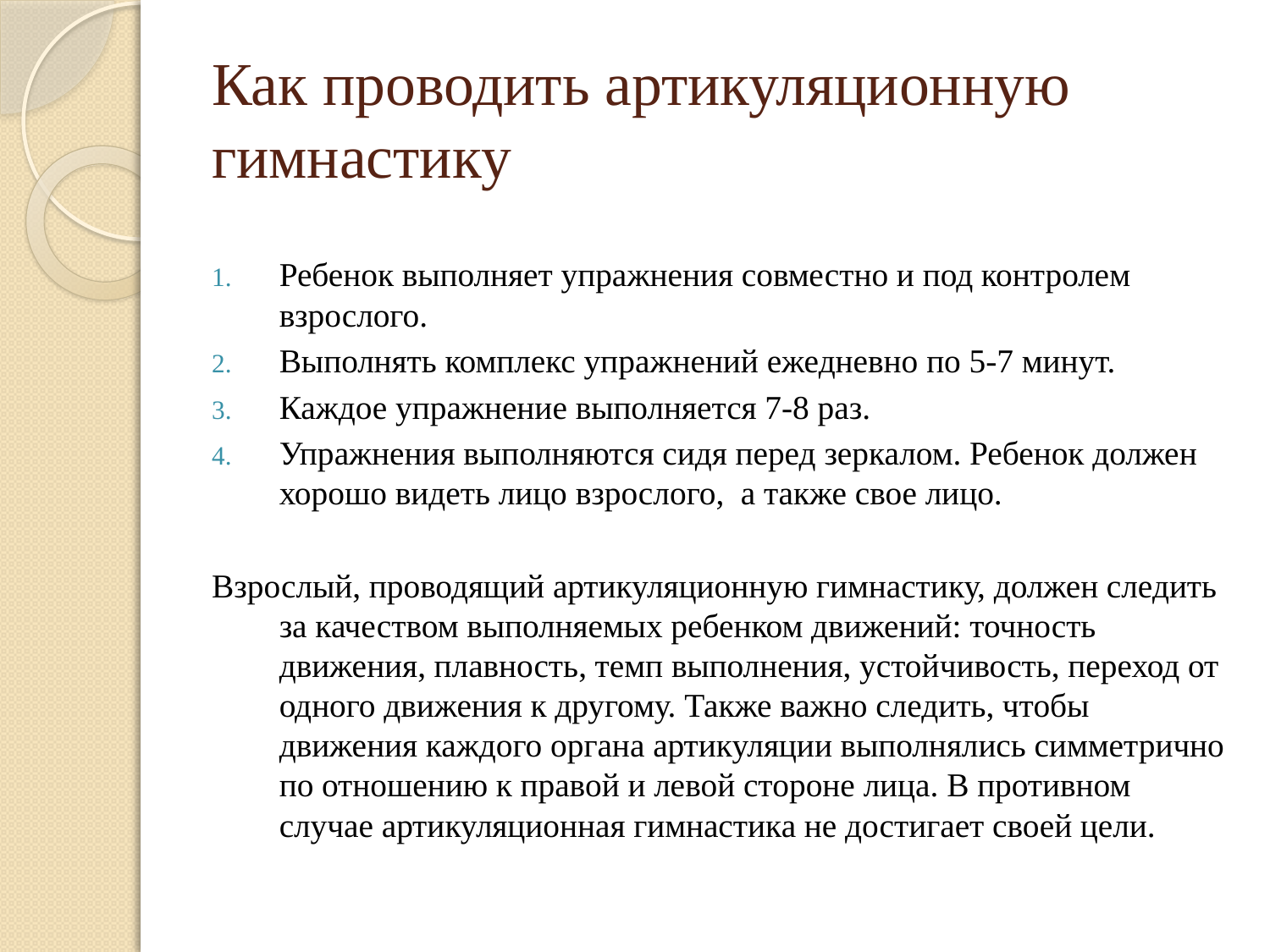

# Как проводить артикуляционную гимнастику

Ребенок выполняет упражнения совместно и под контролем взрослого.
Выполнять комплекс упражнений ежедневно по 5-7 минут.
Каждое упражнение выполняется 7-8 раз.
Упражнения выполняются сидя перед зеркалом. Ребенок должен хорошо видеть лицо взрослого,  а также свое лицо.

Взрослый, проводящий артикуляционную гимнастику, должен следить за качеством выполняемых ребенком движений: точность движения, плавность, темп выполнения, устойчивость, переход от одного движения к другому. Также важно следить, чтобы движения каждого органа артикуляции выполнялись симметрично по отношению к правой и левой стороне лица. В противном случае артикуляционная гимнастика не достигает своей цели.